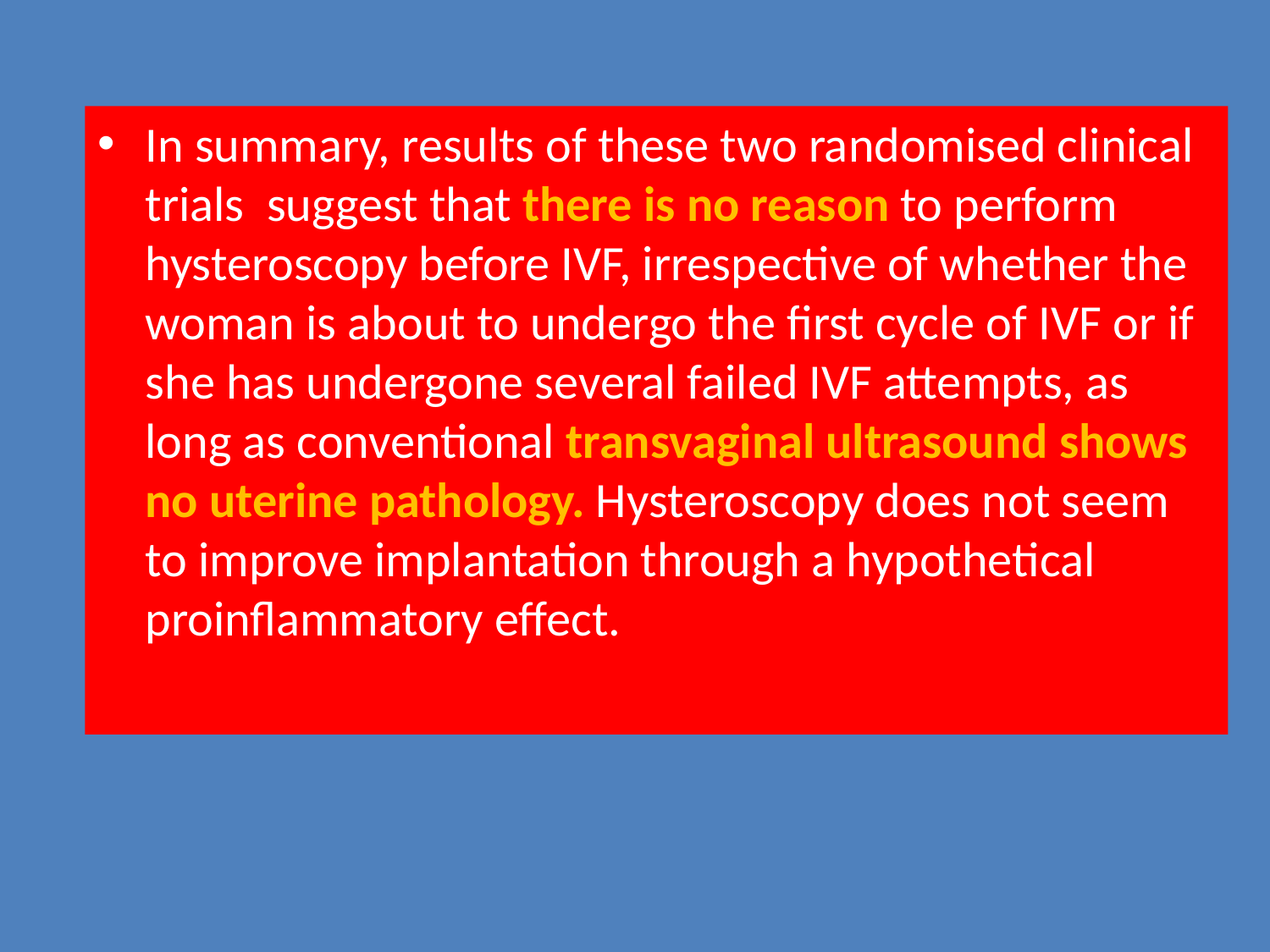

#
In summary, results of these two randomised clinical trials  suggest that there is no reason to perform hysteroscopy before IVF, irrespective of whether the woman is about to undergo the first cycle of IVF or if she has undergone several failed IVF attempts, as long as conventional transvaginal ultrasound shows no uterine pathology. Hysteroscopy does not seem to improve implantation through a hypothetical proinflammatory effect.